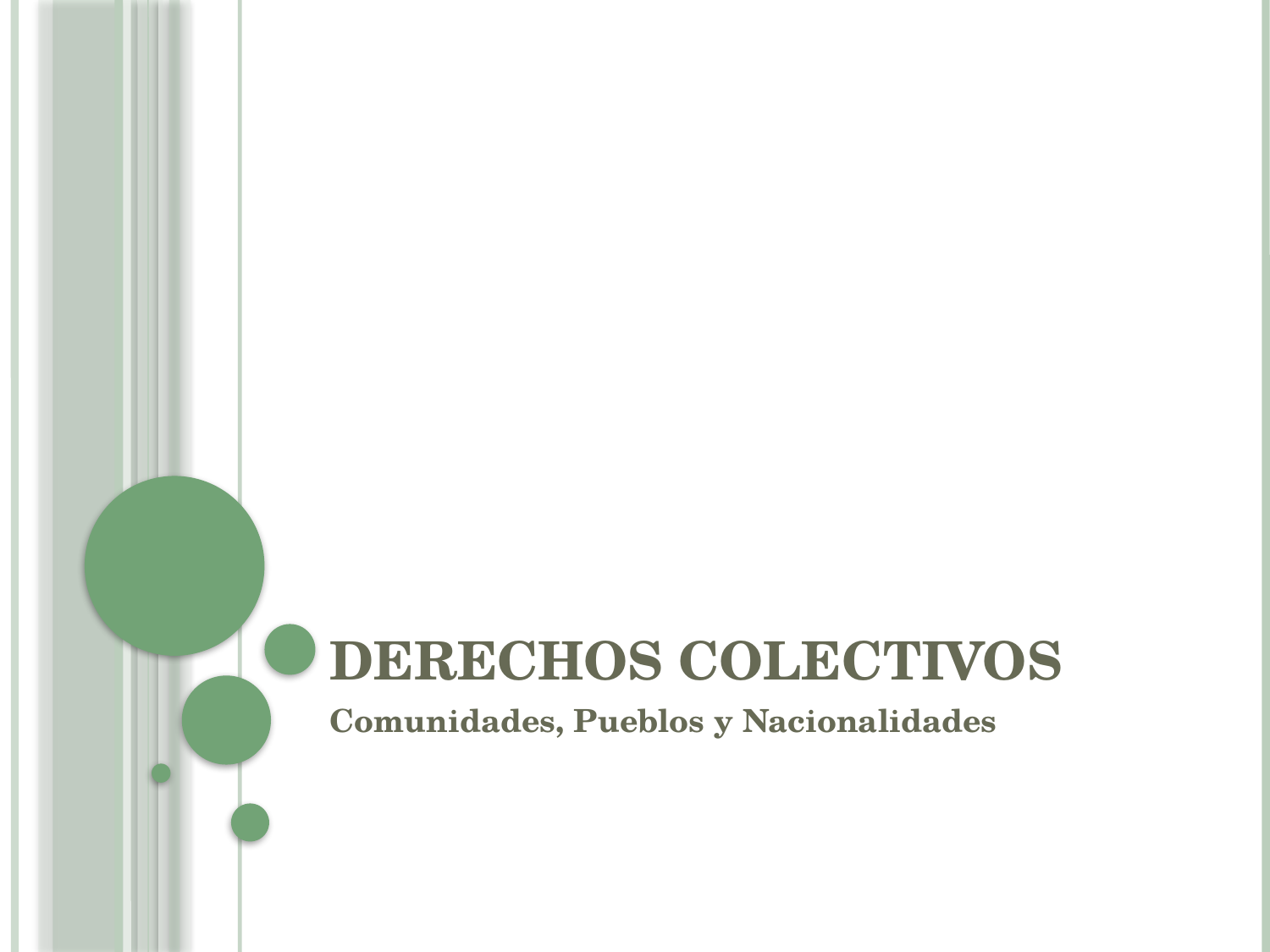

# Derechos Colectivos
Comunidades, Pueblos y Nacionalidades